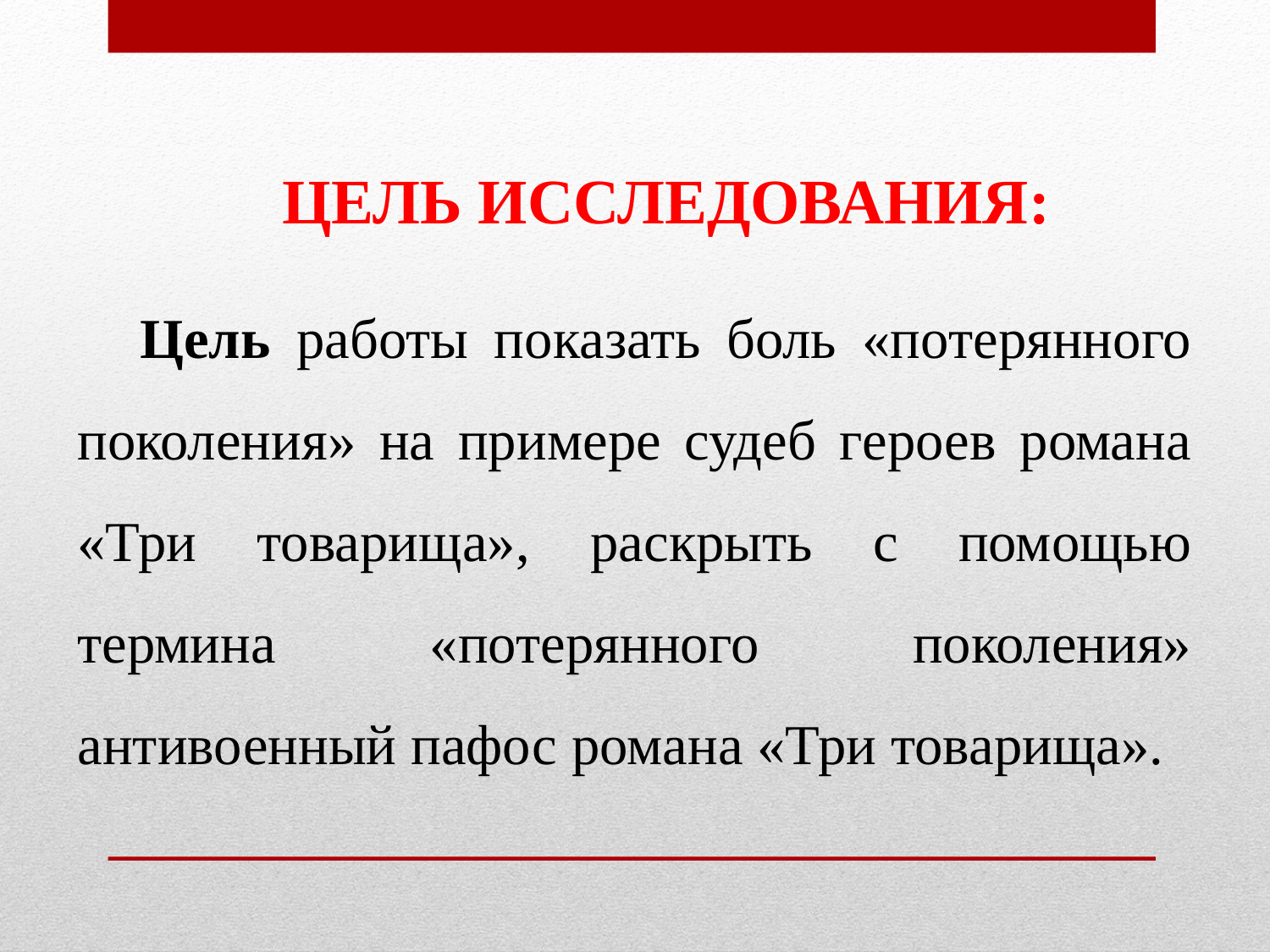

ЦЕЛЬ ИССЛЕДОВАНИЯ:
Цель работы показать боль «потерянного поколения» на примере судеб героев романа «Три товарища», раскрыть с помощью термина «потерянного поколения» антивоенный пафос романа «Три товарища».